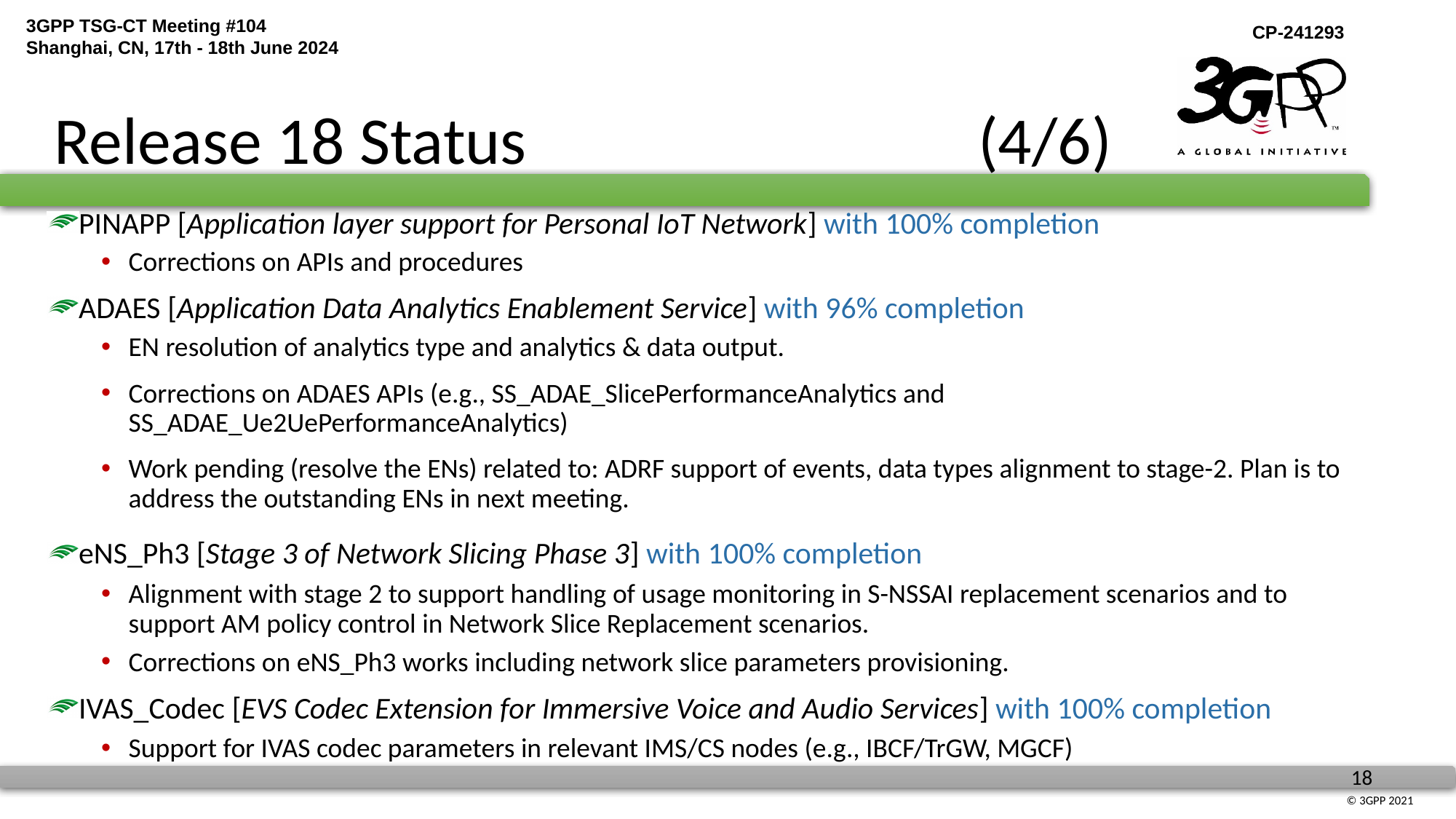

# Release 18 Status                              (4/6)
PINAPP [Application layer support for Personal IoT Network] with 100% completion
Corrections on APIs and procedures
ADAES [Application Data Analytics Enablement Service] with 96% completion
EN resolution of analytics type and analytics & data output.
Corrections on ADAES APIs (e.g., SS_ADAE_SlicePerformanceAnalytics and SS_ADAE_Ue2UePerformanceAnalytics)
Work pending (resolve the ENs) related to: ADRF support of events, data types alignment to stage-2. Plan is to address the outstanding ENs in next meeting.
eNS_Ph3 [Stage 3 of Network Slicing Phase 3] with 100% completion
Alignment with stage 2 to support handling of usage monitoring in S-NSSAI replacement scenarios and to support AM policy control in Network Slice Replacement scenarios.
Corrections on eNS_Ph3 works including network slice parameters provisioning.
IVAS_Codec [EVS Codec Extension for Immersive Voice and Audio Services] with 100% completion
Support for IVAS codec parameters in relevant IMS/CS nodes (e.g., IBCF/TrGW, MGCF)